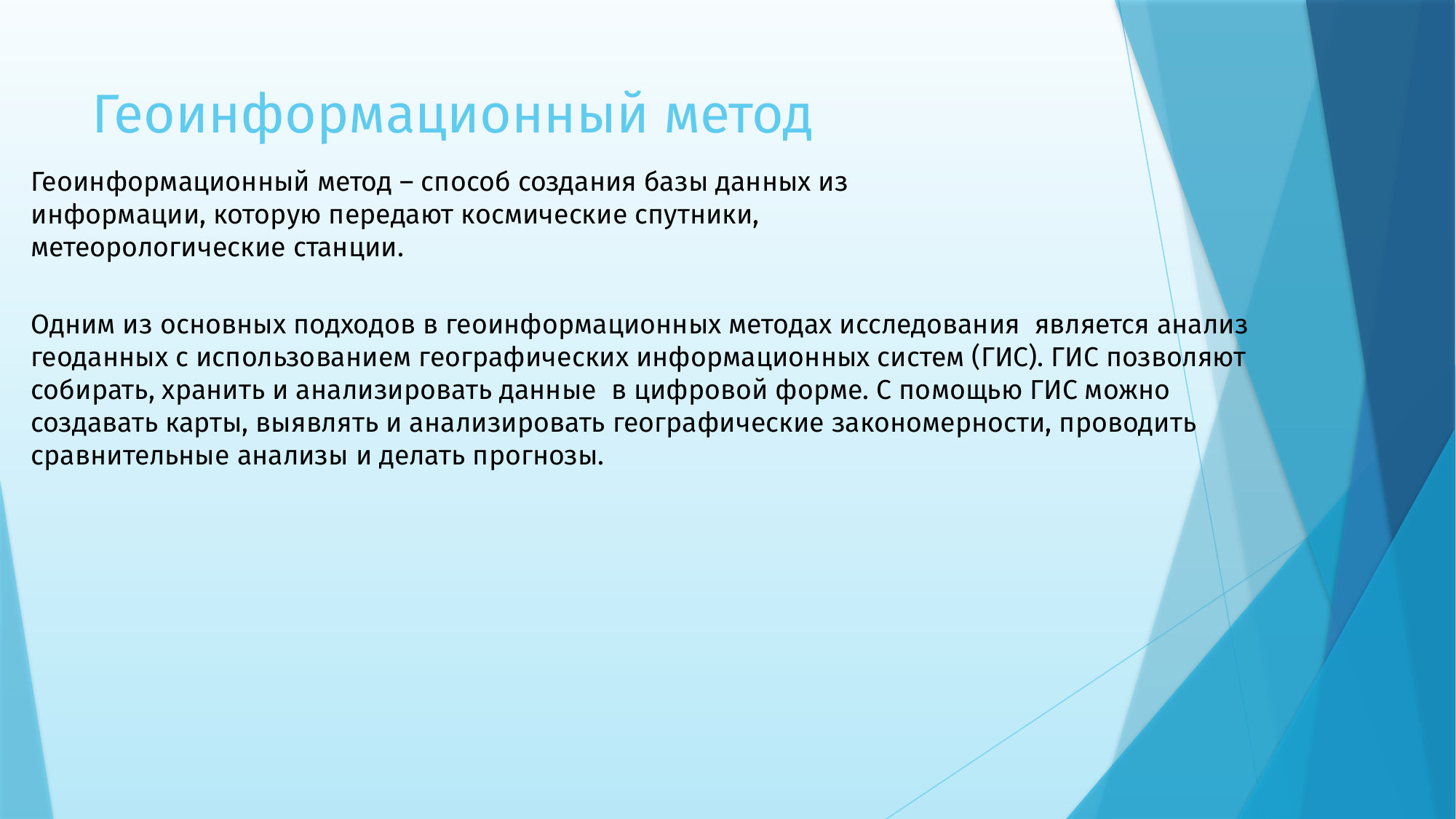

# Геоинформационный метод
Геоинформационный метод – способ создания базы данных из информации, которую передают космические спутники, метеорологические станции.
Одним из основных подходов в геоинформационных методах исследования  является анализ геоданных с использованием географических информационных систем (ГИС). ГИС позволяют собирать, хранить и анализировать данные  в цифровой форме. С помощью ГИС можно создавать карты, выявлять и анализировать географические закономерности, проводить сравнительные анализы и делать прогнозы.